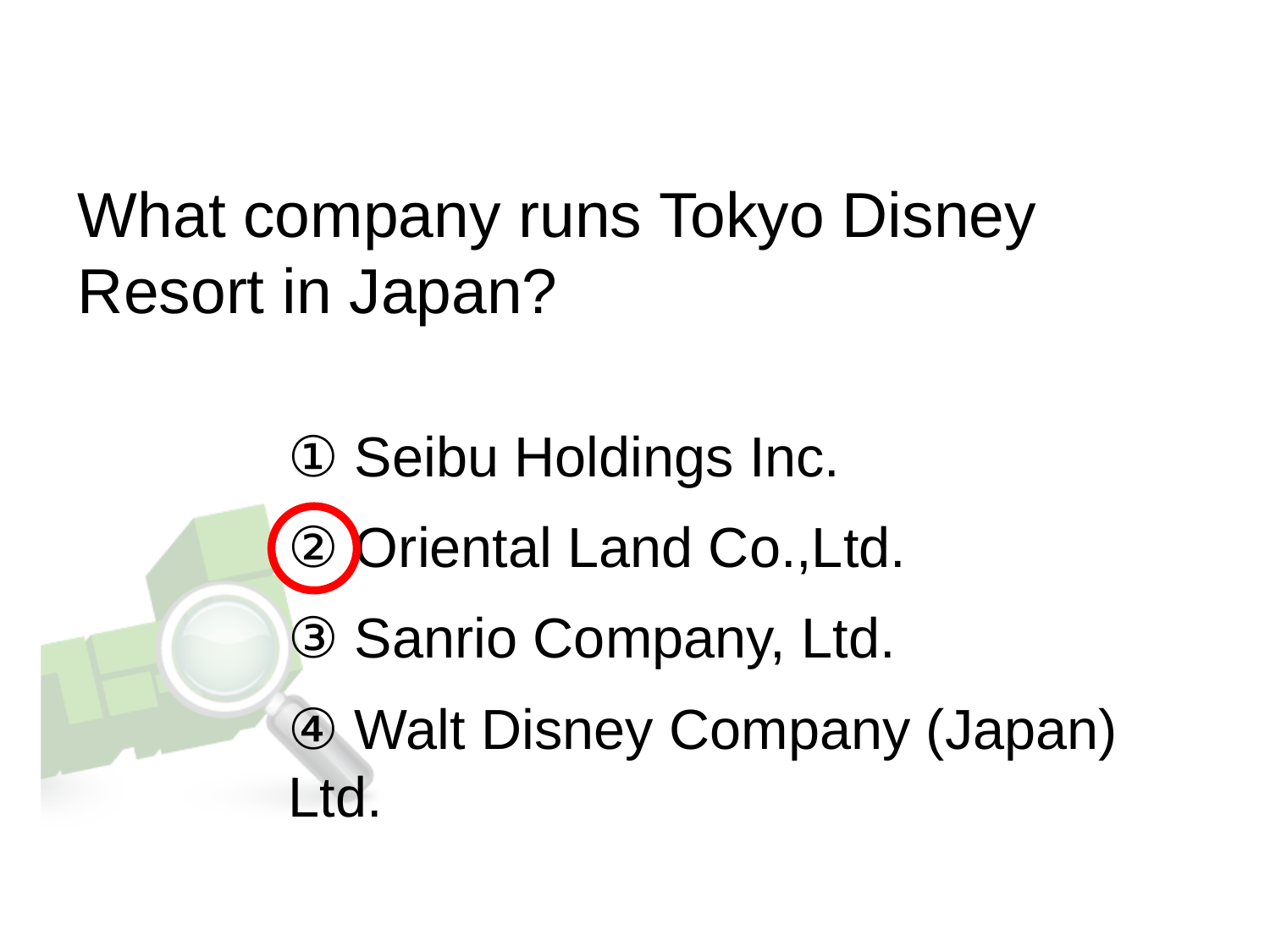

# What company runs Tokyo Disney Resort in Japan?
① Seibu Holdings Inc.
② Oriental Land Co.,Ltd.
③ Sanrio Company, Ltd.
④ Walt Disney Company (Japan) Ltd.